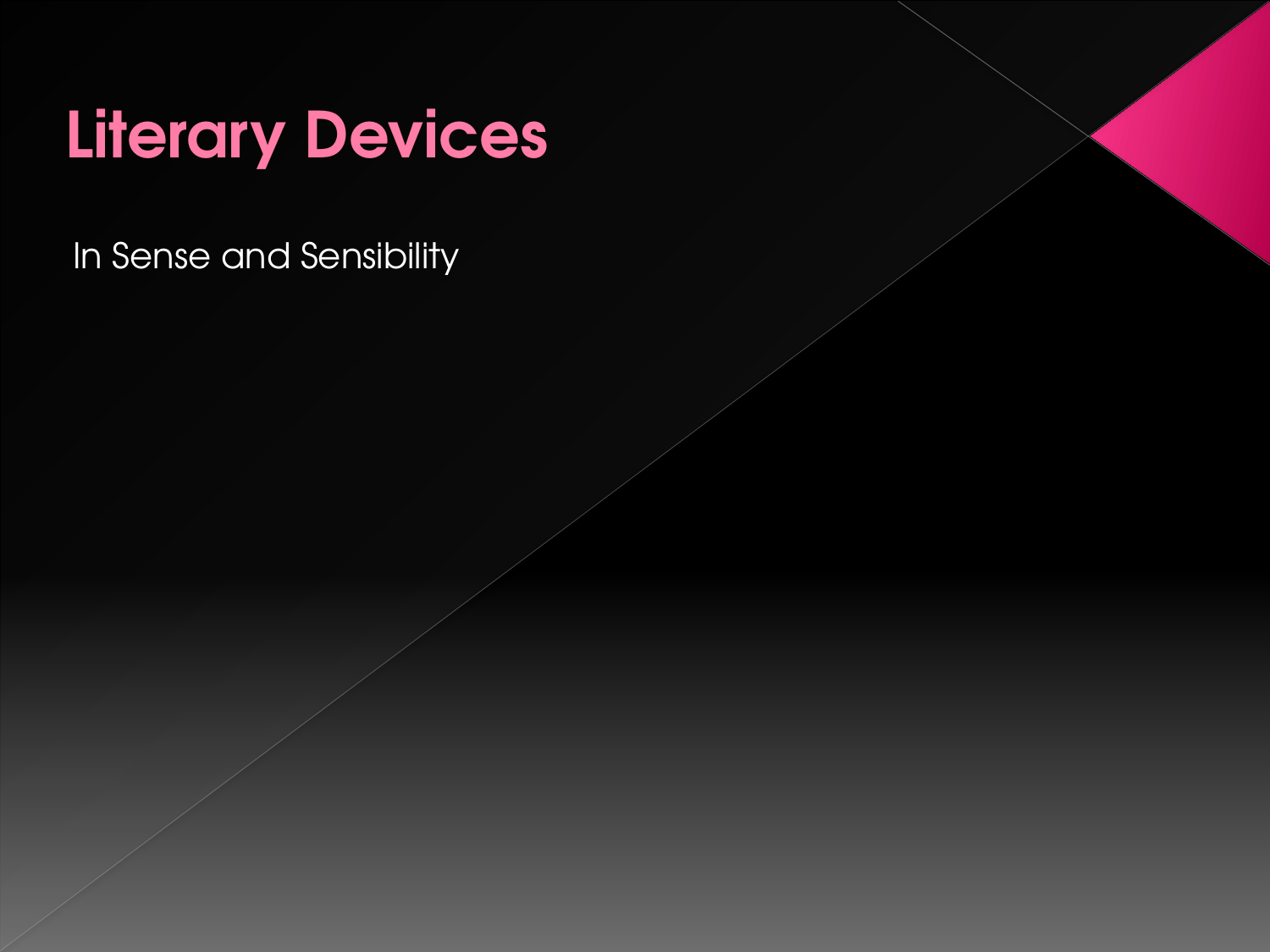

# Literary Devices
In Sense and Sensibility